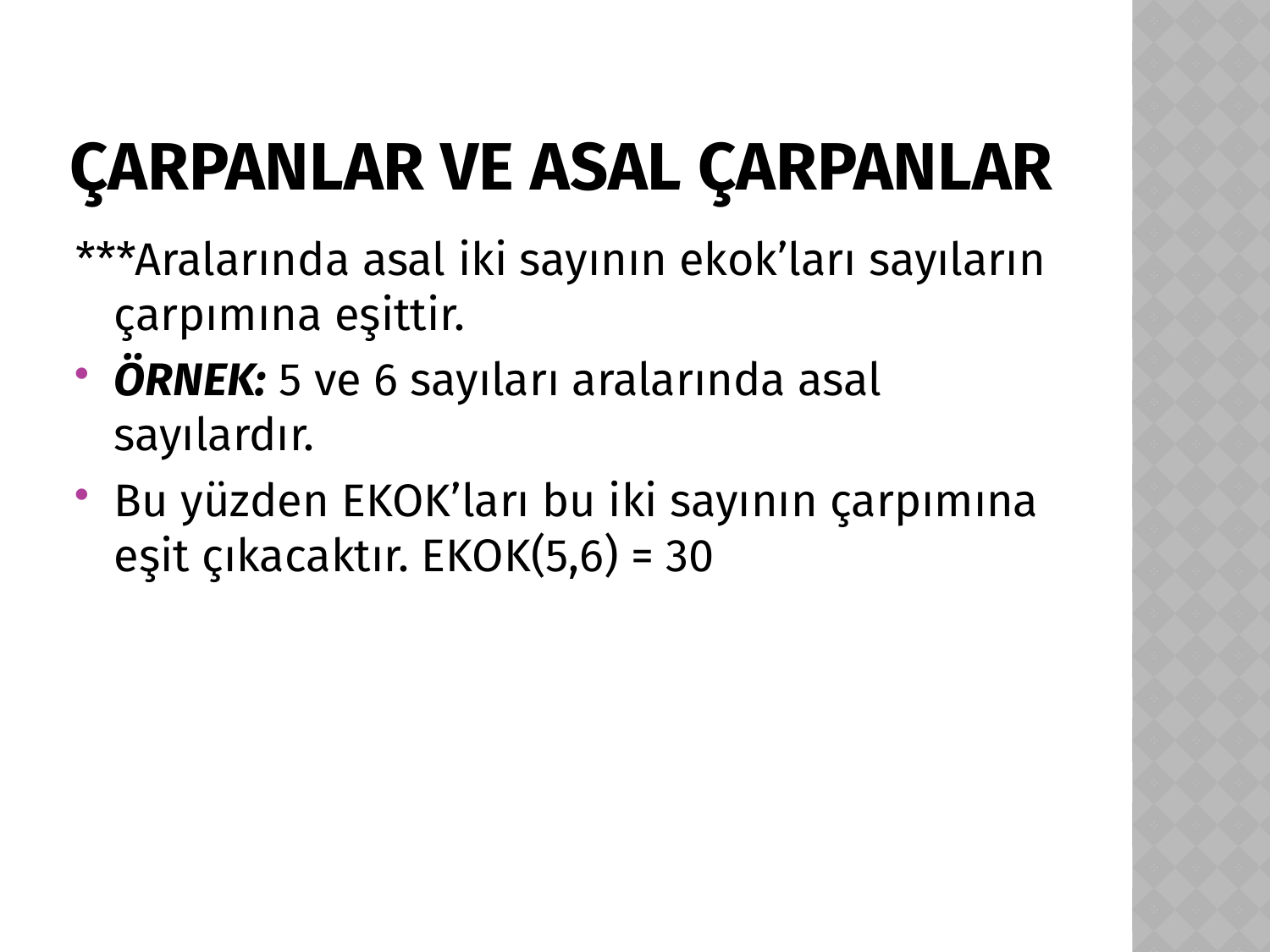

# Çarpanlar ve asal çarpanlar
***Aralarında asal iki sayının ekok’ları sayıların çarpımına eşittir.
ÖRNEK: 5 ve 6 sayıları aralarında asal sayılardır.
Bu yüzden EKOK’ları bu iki sayının çarpımına eşit çıkacaktır. EKOK(5,6) = 30